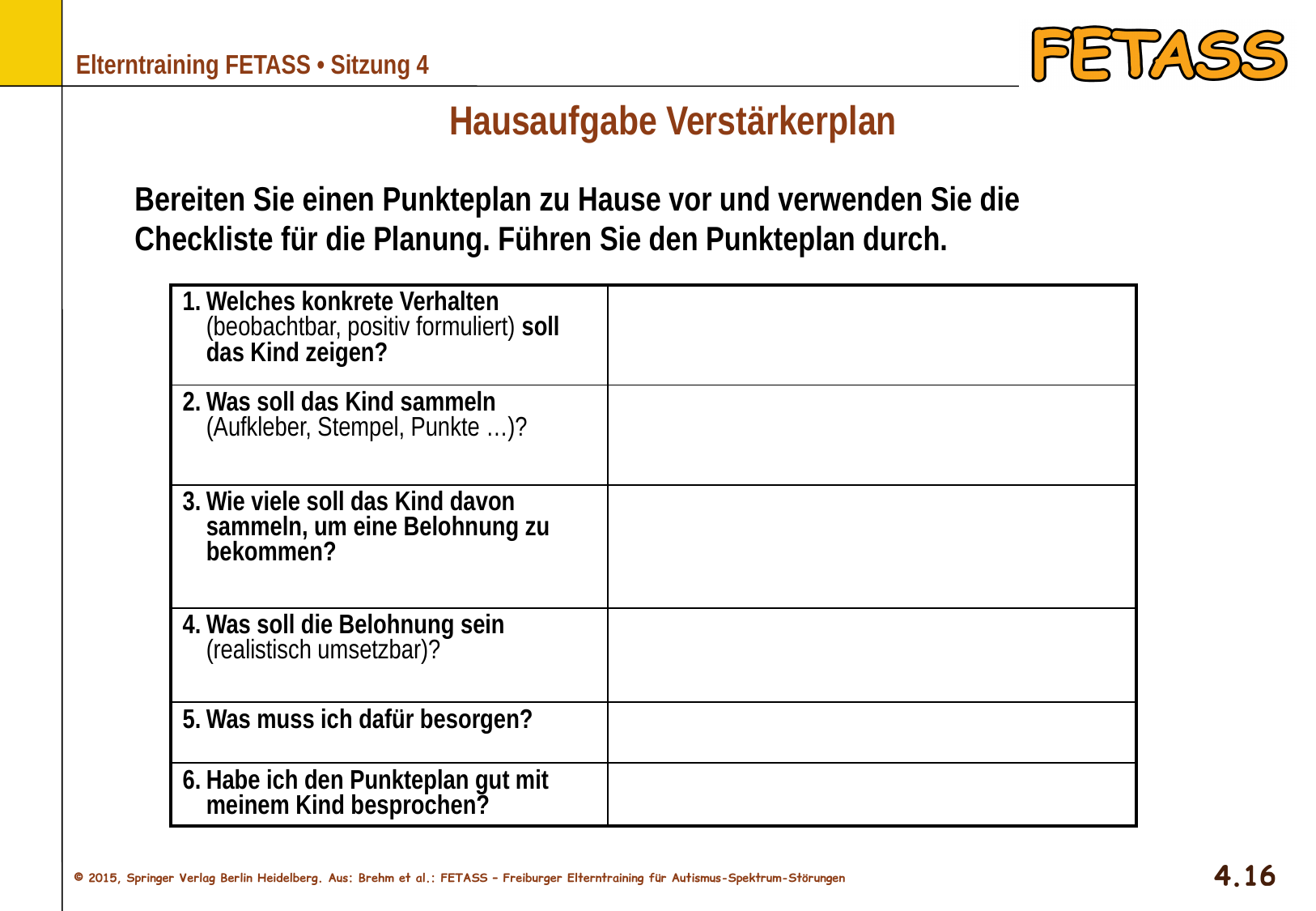

# Hausaufgabe Verstärkerplan
Bereiten Sie einen Punkteplan zu Hause vor und verwenden Sie die Checkliste für die Planung. Führen Sie den Punkteplan durch.

| 1. Welches konkrete Verhalten (beobachtbar, positiv formuliert) soll das Kind zeigen? |  |
| --- | --- |
| 2. Was soll das Kind sammeln (Aufkleber, Stempel, Punkte …)? |  |
| 3. Wie viele soll das Kind davon sammeln, um eine Belohnung zu bekommen? |  |
| 4. Was soll die Belohnung sein (realistisch umsetzbar)? |  |
| 5. Was muss ich dafür besorgen? |  |
| 6. Habe ich den Punkteplan gut mit meinem Kind besprochen? |  |
4.16